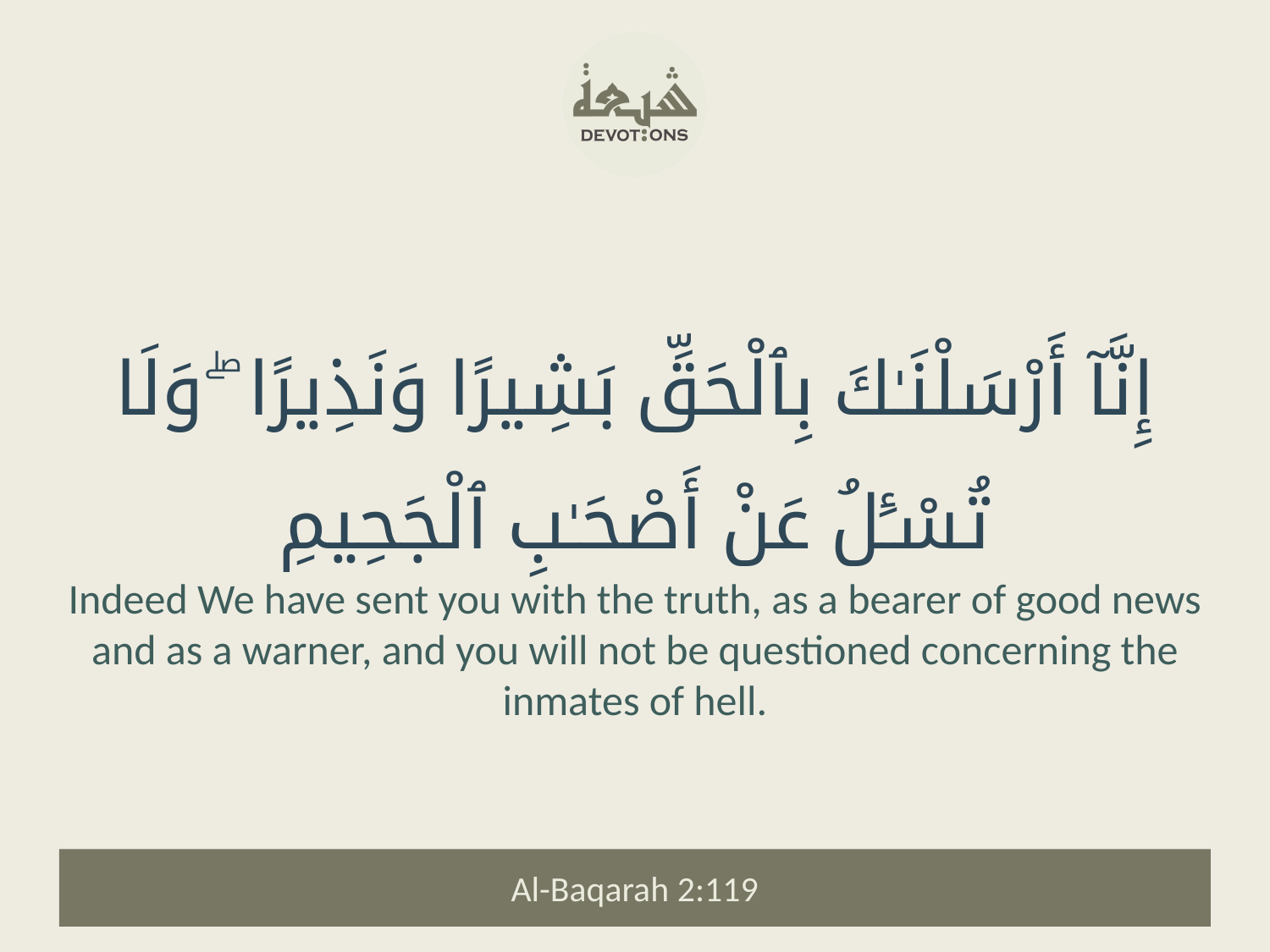

إِنَّآ أَرْسَلْنَـٰكَ بِٱلْحَقِّ بَشِيرًا وَنَذِيرًا ۖ وَلَا تُسْـَٔلُ عَنْ أَصْحَـٰبِ ٱلْجَحِيمِ
Indeed We have sent you with the truth, as a bearer of good news and as a warner, and you will not be questioned concerning the inmates of hell.
Al-Baqarah 2:119